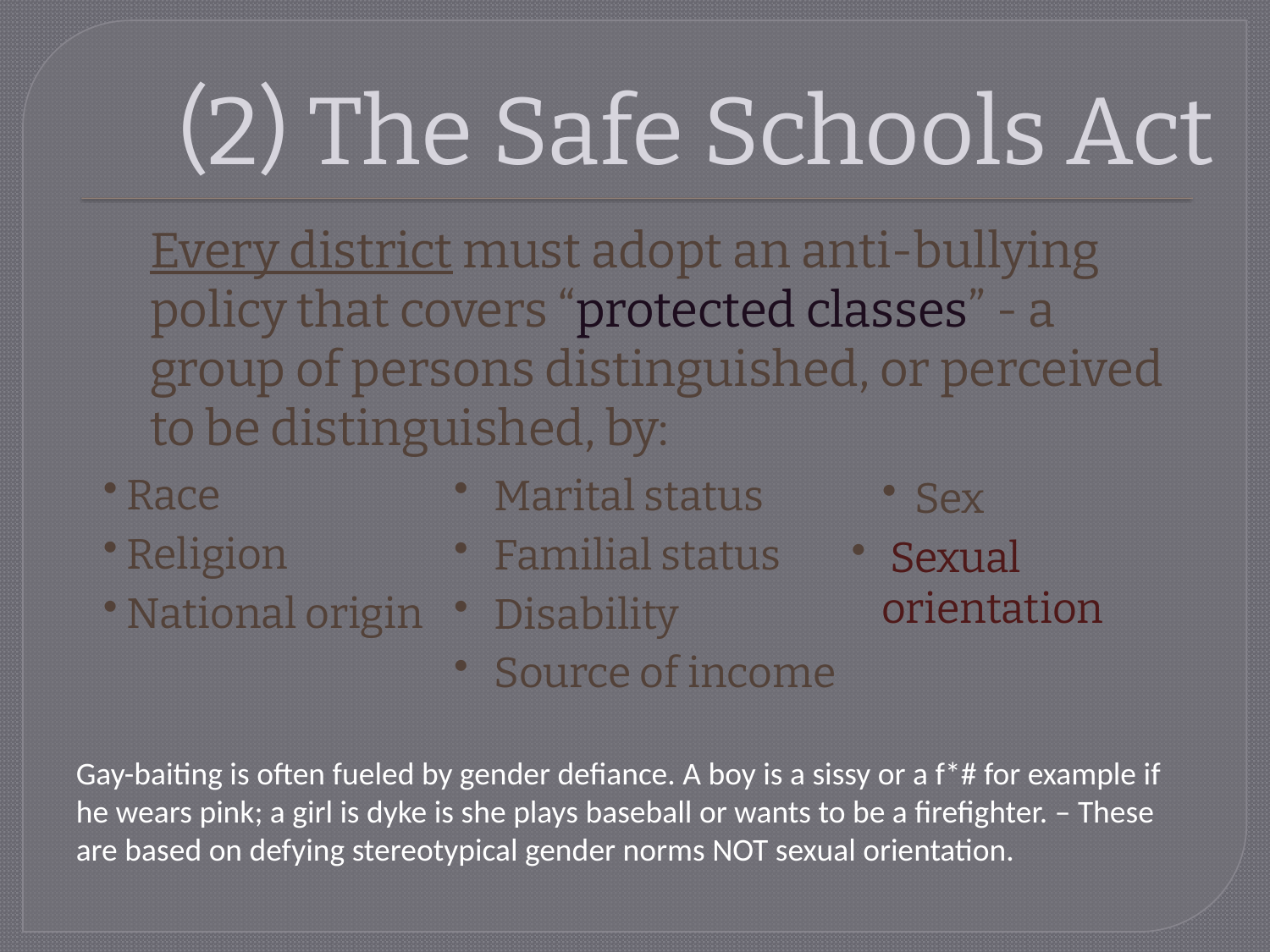

# (2) The Safe Schools Act
Every district must adopt an anti-bullying policy that covers “protected classes” - a group of persons distinguished, or perceived to be distinguished, by:
 Race
 Religion
 National origin
 Marital status
 Familial status
 Disability
 Source of income
Sex
 Sexual orientation
Gay-baiting is often fueled by gender defiance. A boy is a sissy or a f*# for example if he wears pink; a girl is dyke is she plays baseball or wants to be a firefighter. – These are based on defying stereotypical gender norms NOT sexual orientation.